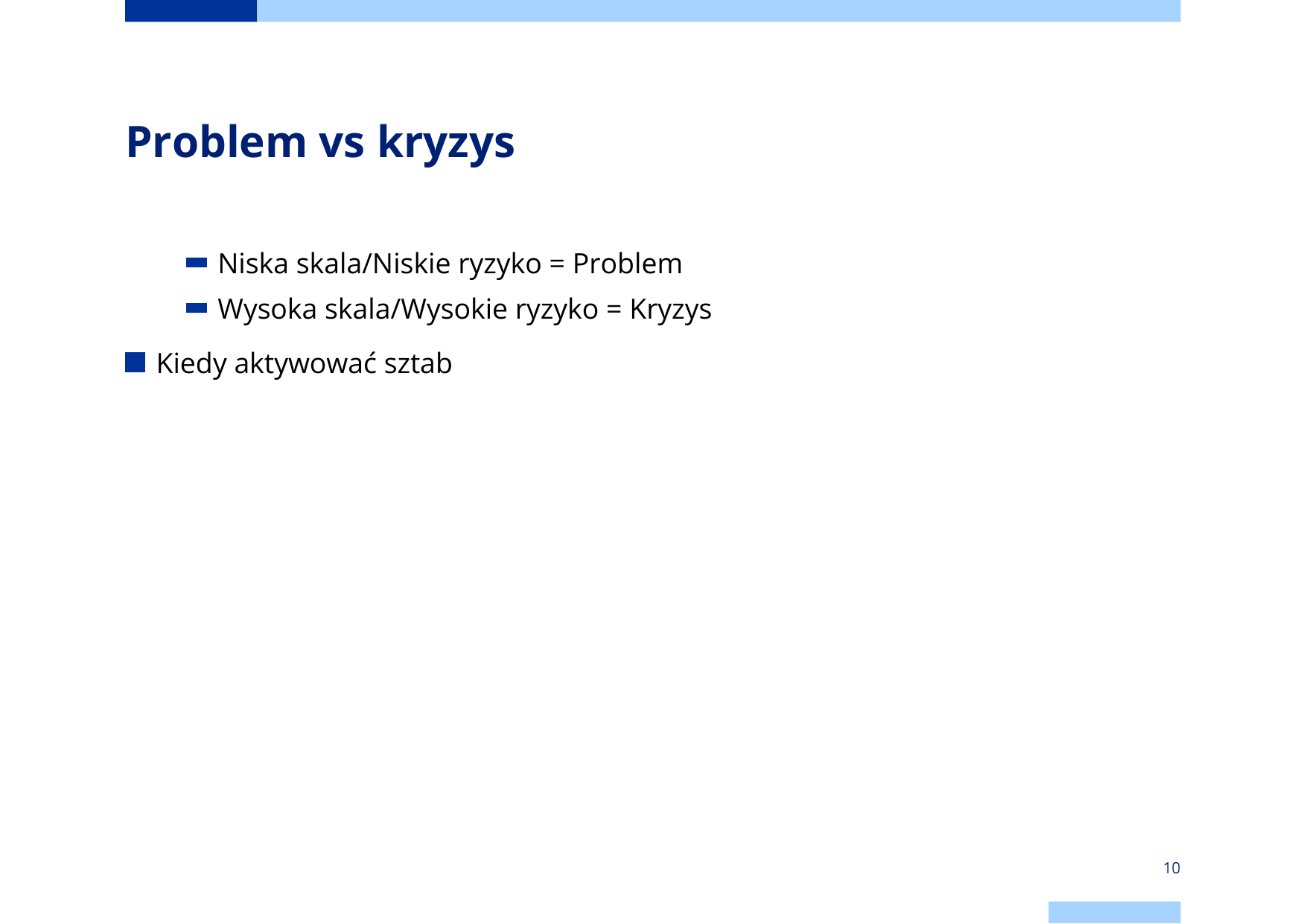

# Problem vs kryzys
Niska skala/Niskie ryzyko = Problem
Wysoka skala/Wysokie ryzyko = Kryzys
Kiedy aktywować sztab
10